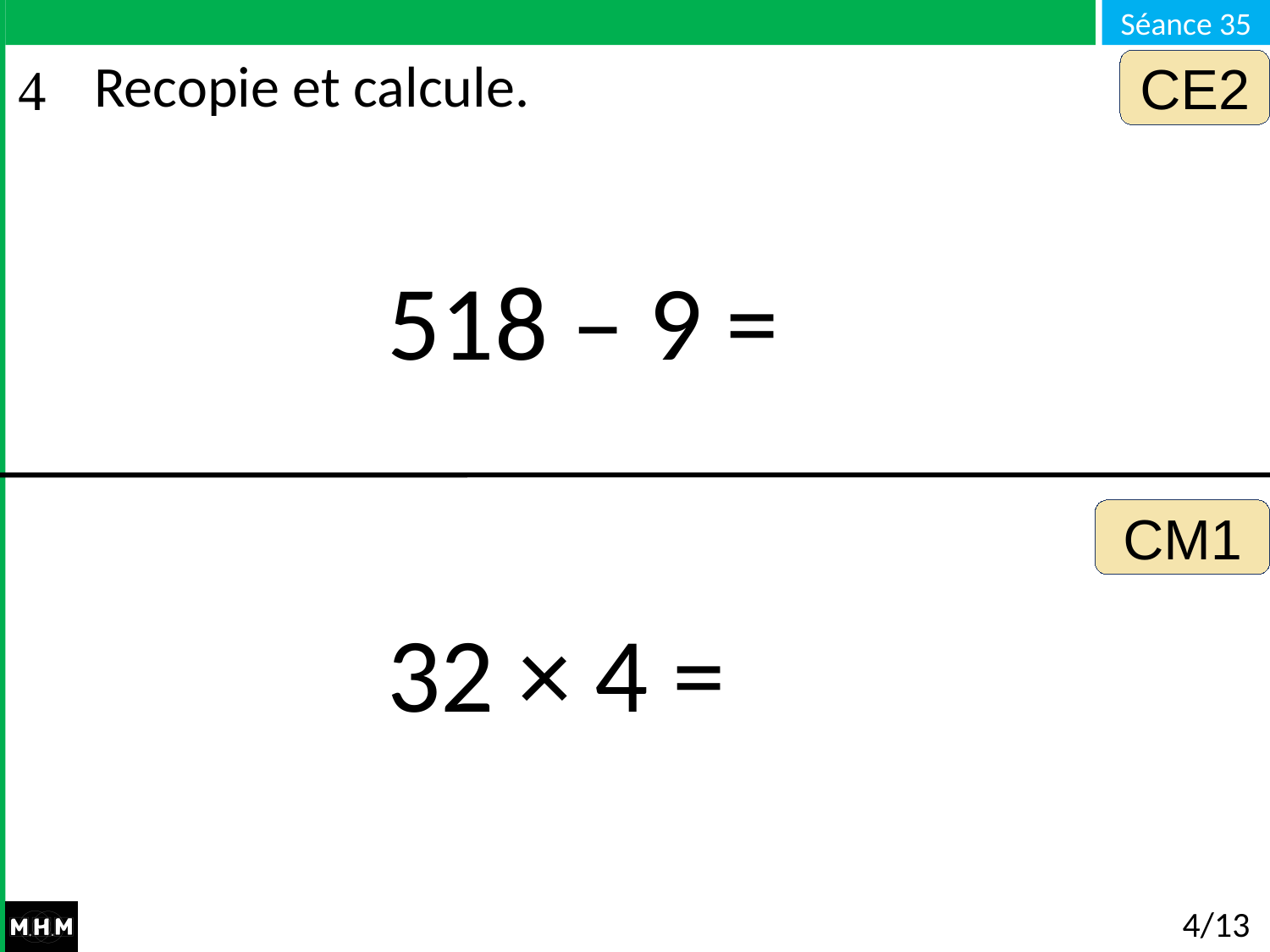

CE2
# Recopie et calcule.
518 – 9 =

CM1
32 × 4 =
4/13